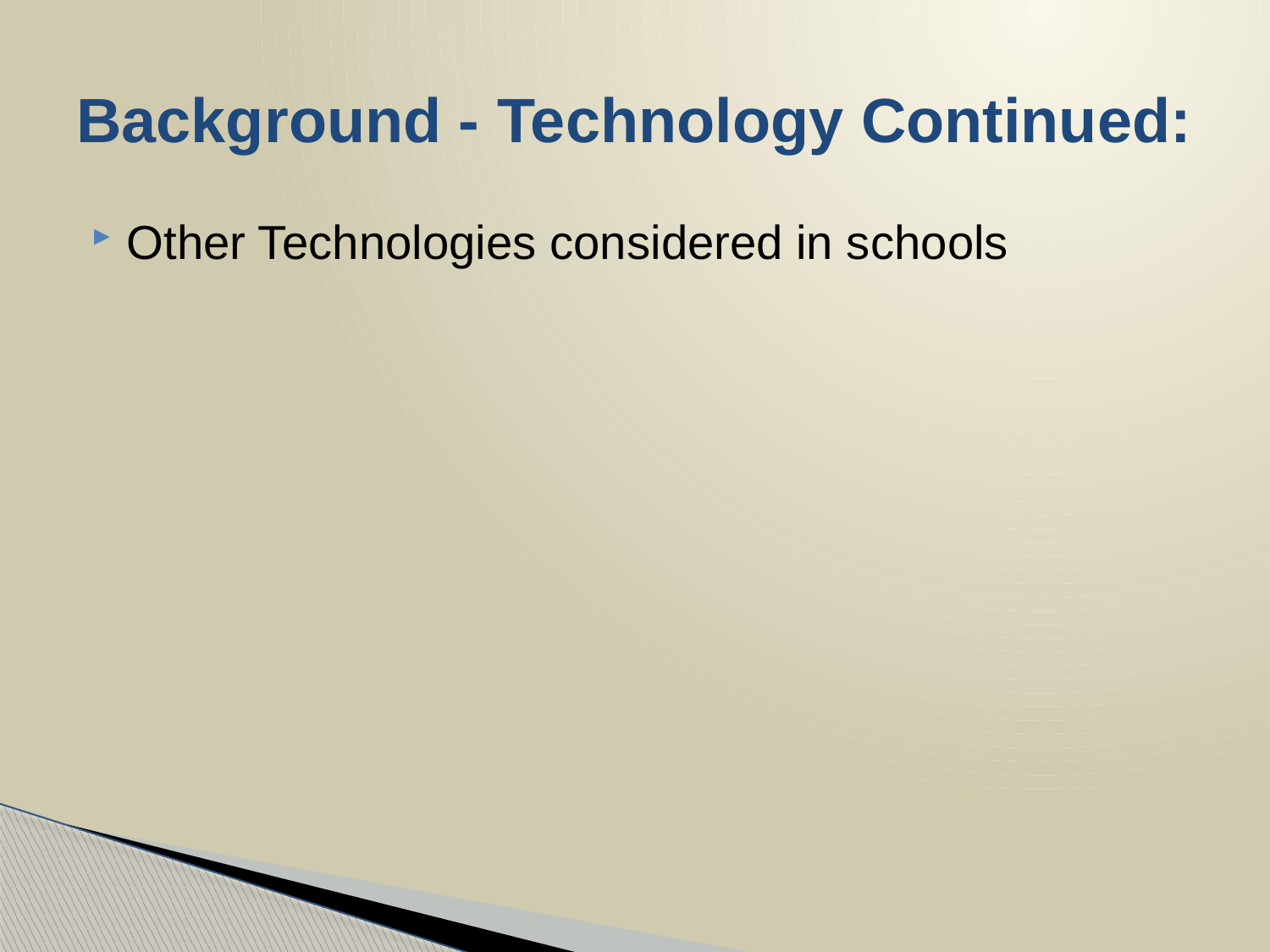

# Background - Technology Continued:
Other Technologies considered in schools